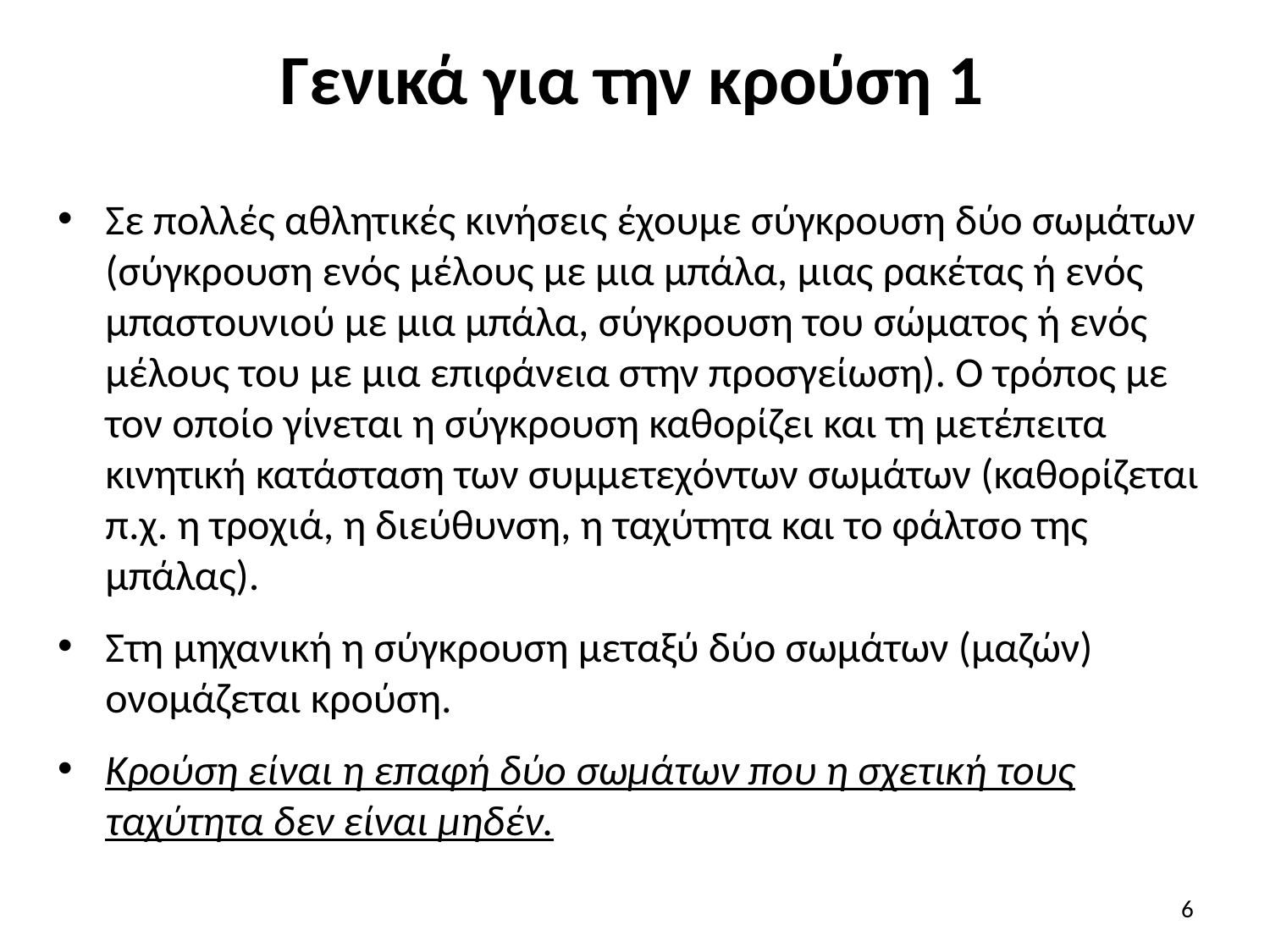

# Γενικά για την κρούση 1
Σε πολλές αθλητικές κινήσεις έχουμε σύγκρουση δύο σωμάτων (σύγκρουση ενός μέλους με μια μπάλα, μιας ρακέτας ή ενός μπαστουνιού με μια μπάλα, σύγκρουση του σώματος ή ενός μέλους του με μια επιφάνεια στην προσγείωση). Ο τρόπος με τον οποίο γίνεται η σύγκρουση καθορίζει και τη μετέπειτα κινητική κατάσταση των συμμετεχόντων σωμάτων (καθορίζεται π.χ. η τροχιά, η διεύθυνση, η ταχύτητα και το φάλτσο της μπάλας).
Στη μηχανική η σύγκρουση μεταξύ δύο σωμάτων (μαζών) ονομάζεται κρούση.
Κρούση είναι η επαφή δύο σωμάτων που η σχετική τους ταχύτητα δεν είναι μηδέν.
6